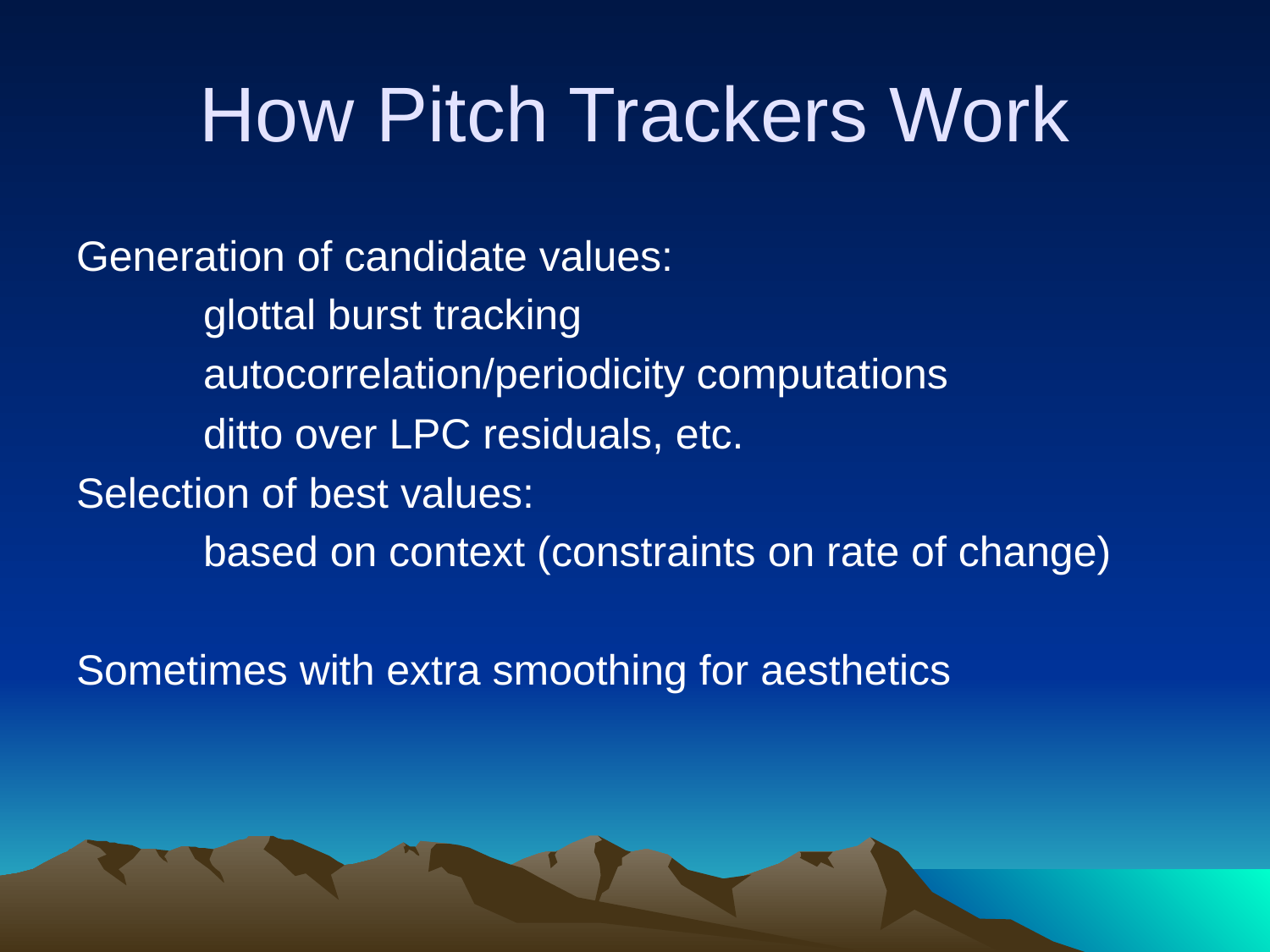

# How Pitch Trackers Work
Generation of candidate values:
	glottal burst tracking
	autocorrelation/periodicity computations
	ditto over LPC residuals, etc.
Selection of best values:
	based on context (constraints on rate of change)

Sometimes with extra smoothing for aesthetics